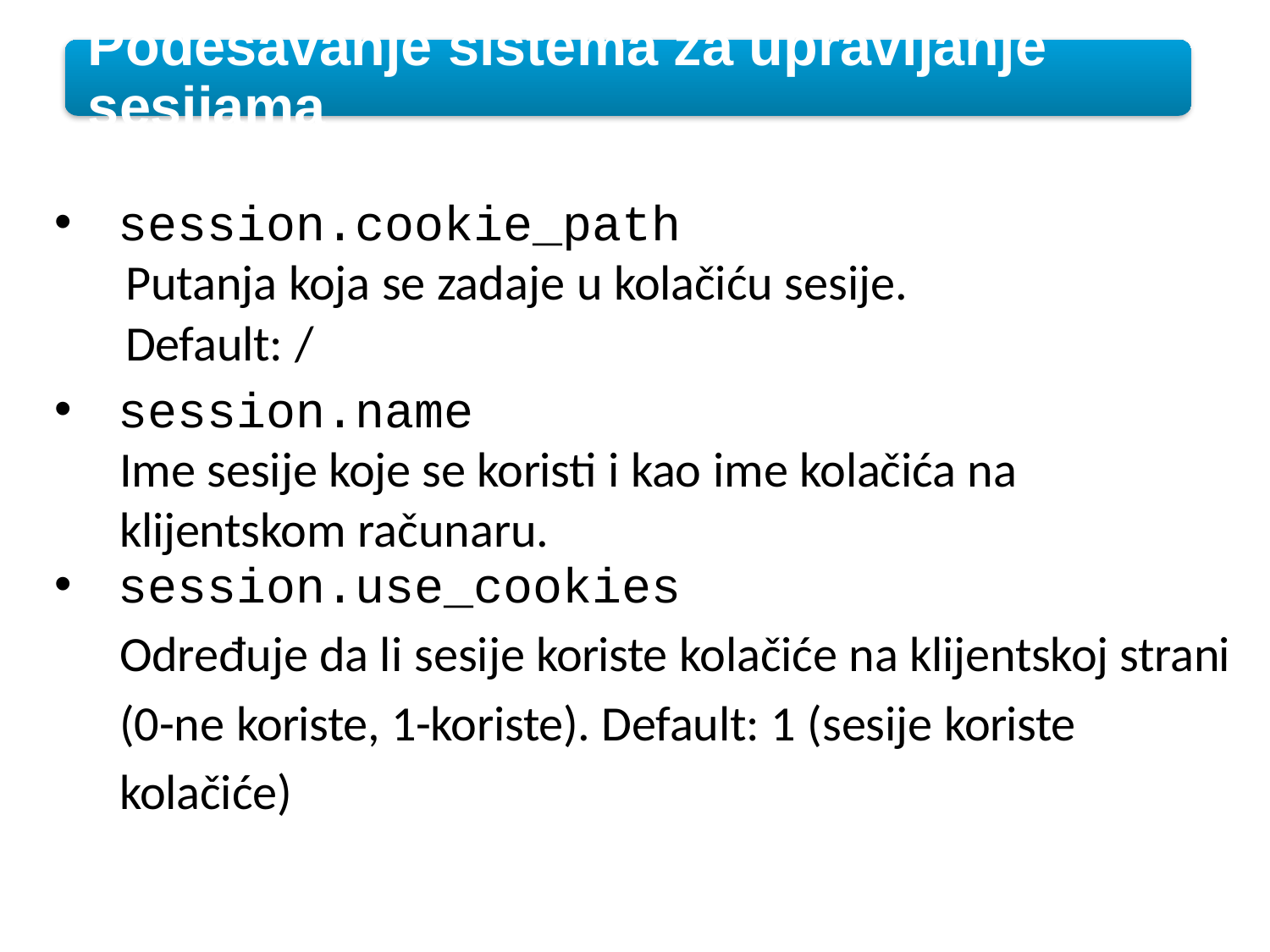

Podešavanje sistema za upravljanje sesijama
session.cookie_path
Putanja koja se zadaje u kolačiću sesije.
Default: /
session.name
Ime sesije koje se koristi i kao ime kolačića na klijentskom računaru.
session.use_cookies
Određuje da li sesije koriste kolačiće na klijentskoj strani (0-ne koriste, 1-koriste). Default: 1 (sesije koriste kolačiće)